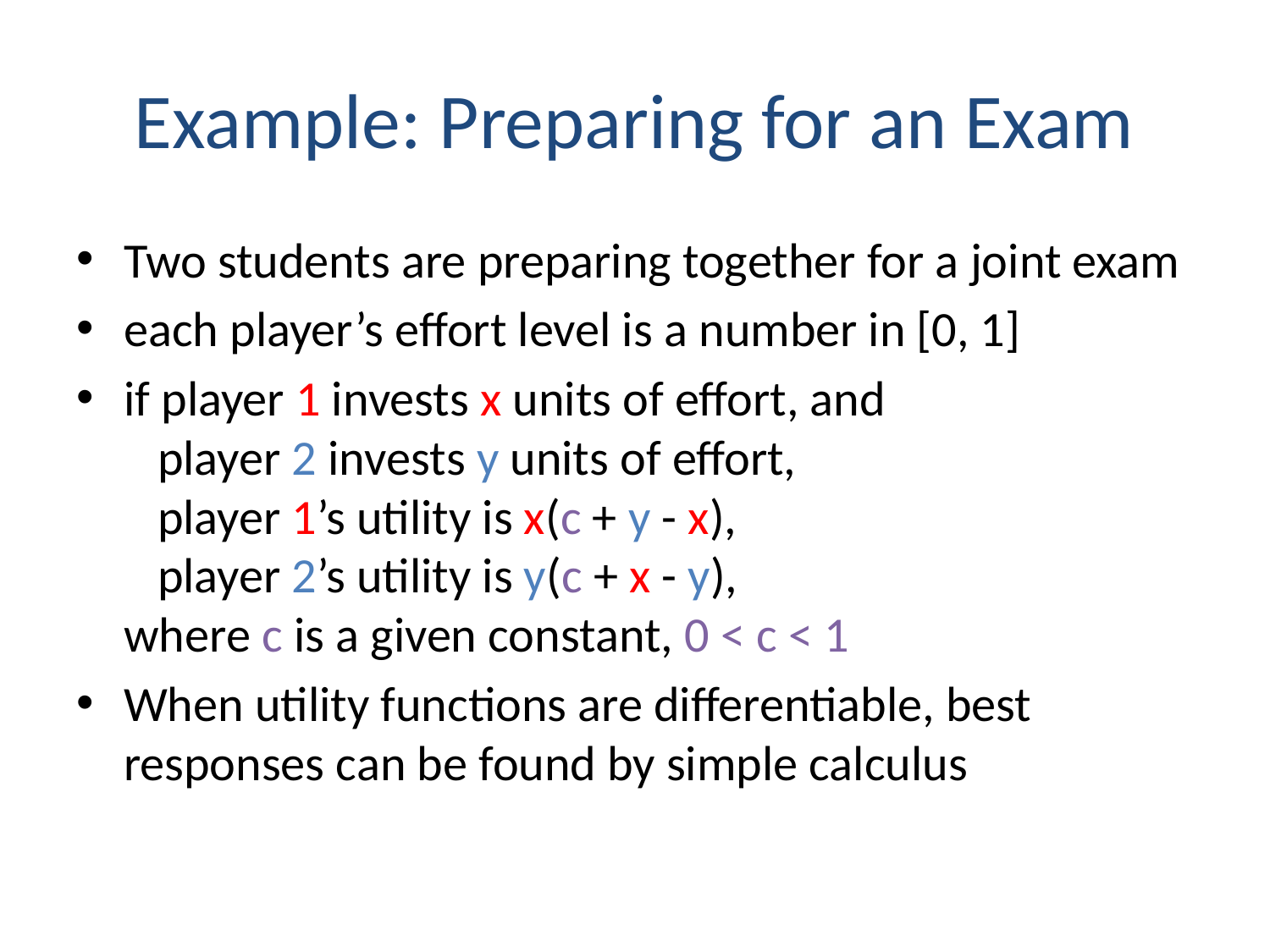

# Example: Preparing for an Exam
Two students are preparing together for a joint exam
each player’s effort level is a number in [0, 1]
if player 1 invests x units of effort, and
   player 2 invests y units of effort,
   player 1’s utility is x(c + y - x),
   player 2’s utility is y(c + x - y),
where c is a given constant, 0 < c < 1
When utility functions are differentiable, best responses can be found by simple calculus